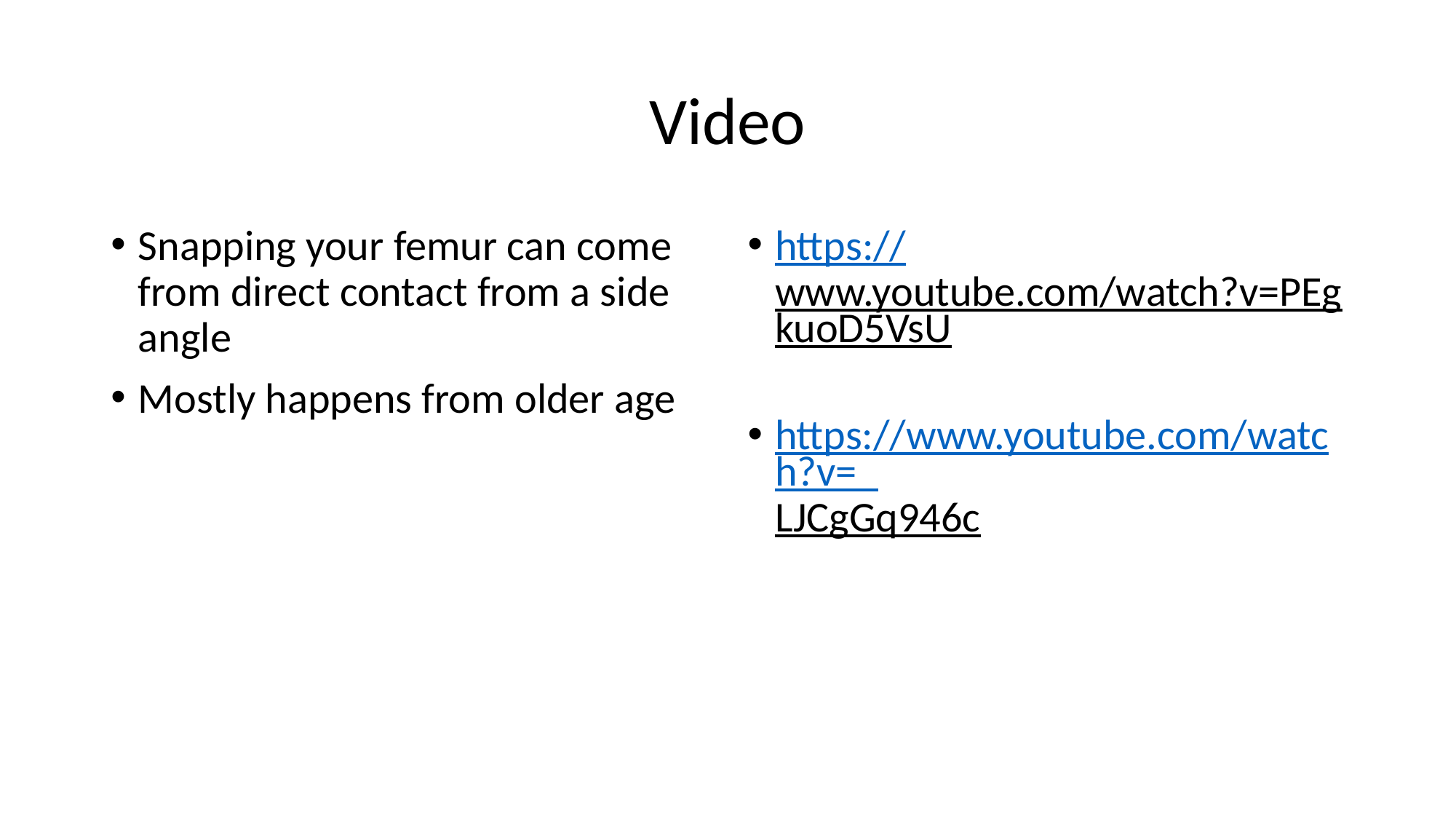

# Video
Snapping your femur can come from direct contact from a side angle
Mostly happens from older age
https://www.youtube.com/watch?v=PEgkuoD5VsU
https://www.youtube.com/watch?v=_LJCgGq946c